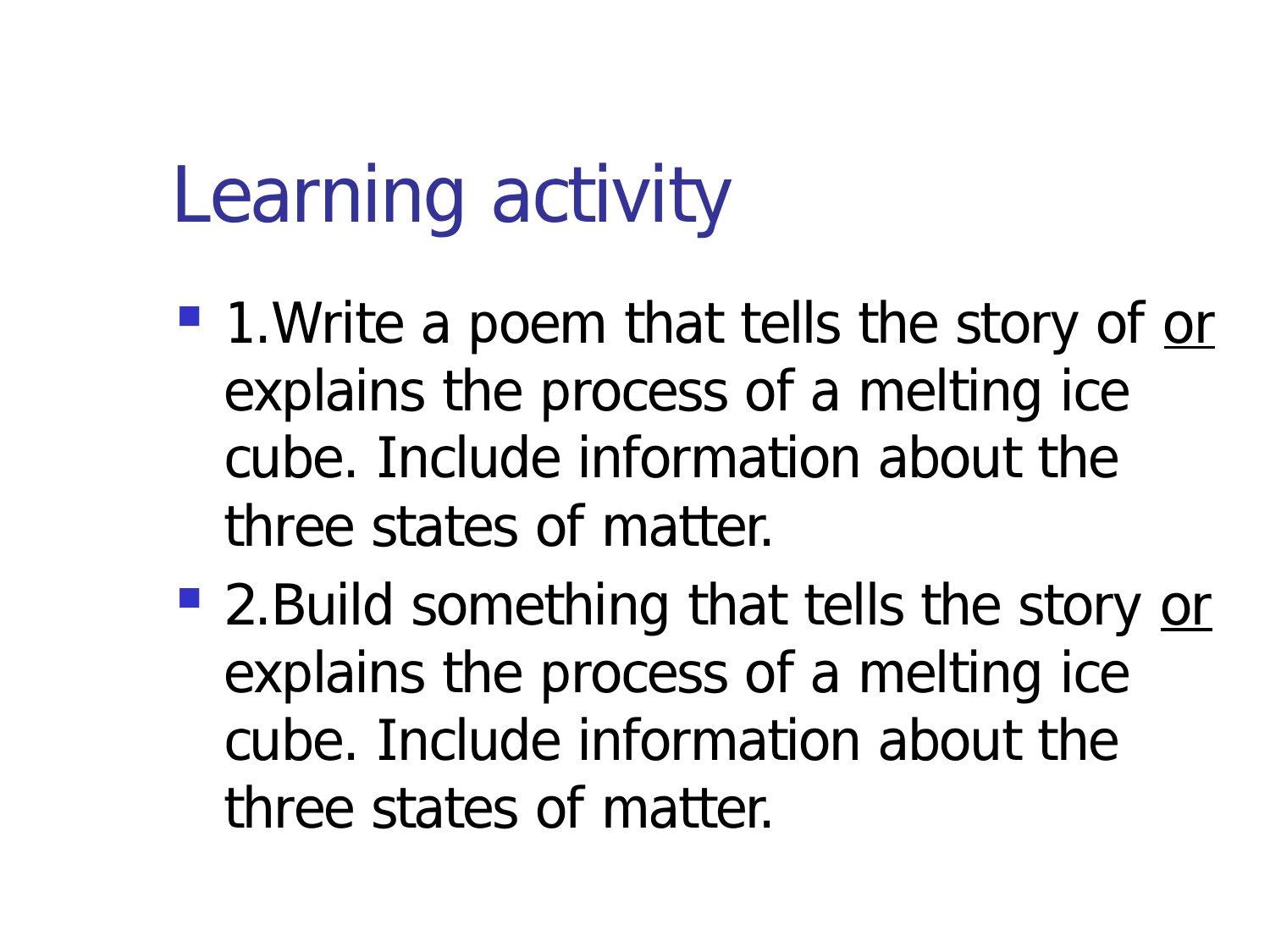

# Learning activity
1.Write a poem that tells the story of or explains the process of a melting ice cube. Include information about the three states of matter.
2.Build something that tells the story or explains the process of a melting ice cube. Include information about the three states of matter.